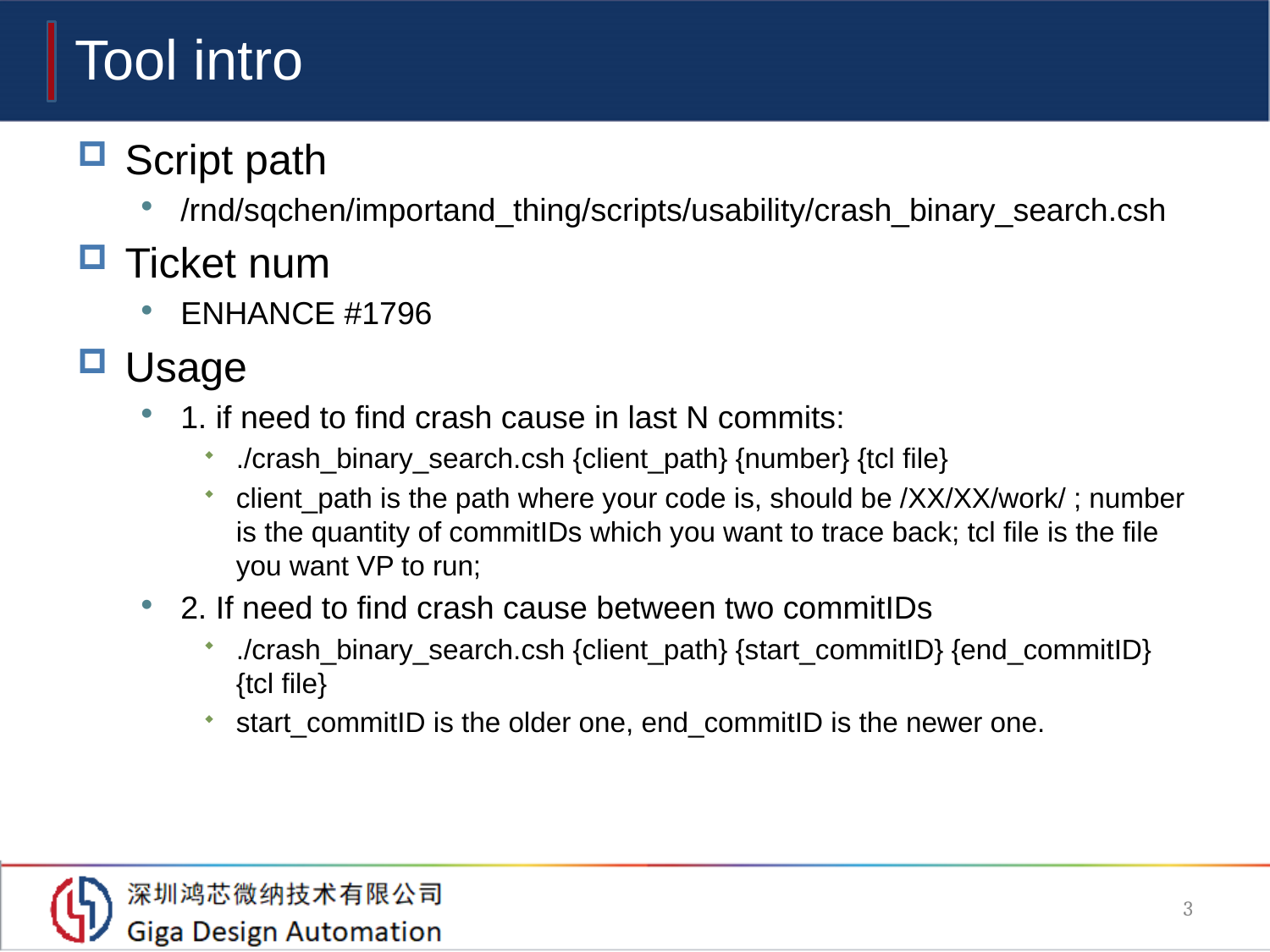

# Tool intro
Script path
/rnd/sqchen/importand_thing/scripts/usability/crash_binary_search.csh
Ticket num
ENHANCE #1796
Usage
1. if need to find crash cause in last N commits:
./crash_binary_search.csh {client_path} {number} {tcl file}
client_path is the path where your code is, should be /XX/XX/work/ ; number is the quantity of commitIDs which you want to trace back; tcl file is the file you want VP to run;
2. If need to find crash cause between two commitIDs
./crash_binary_search.csh {client_path} {start_commitID} {end_commitID} {tcl file}
start_commitID is the older one, end_commitID is the newer one.

3